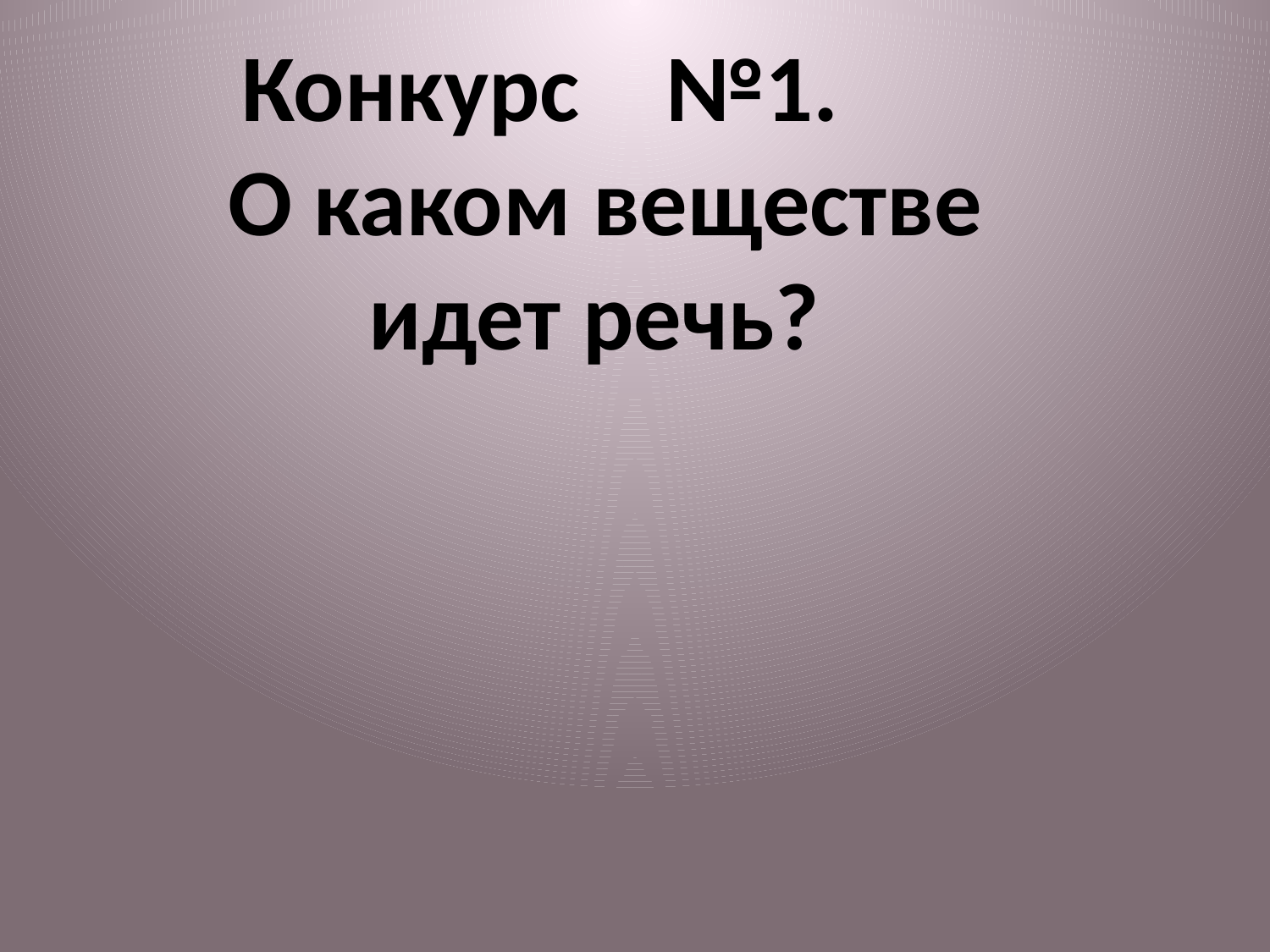

Конкурс    №1.       О каком веществе идет речь?